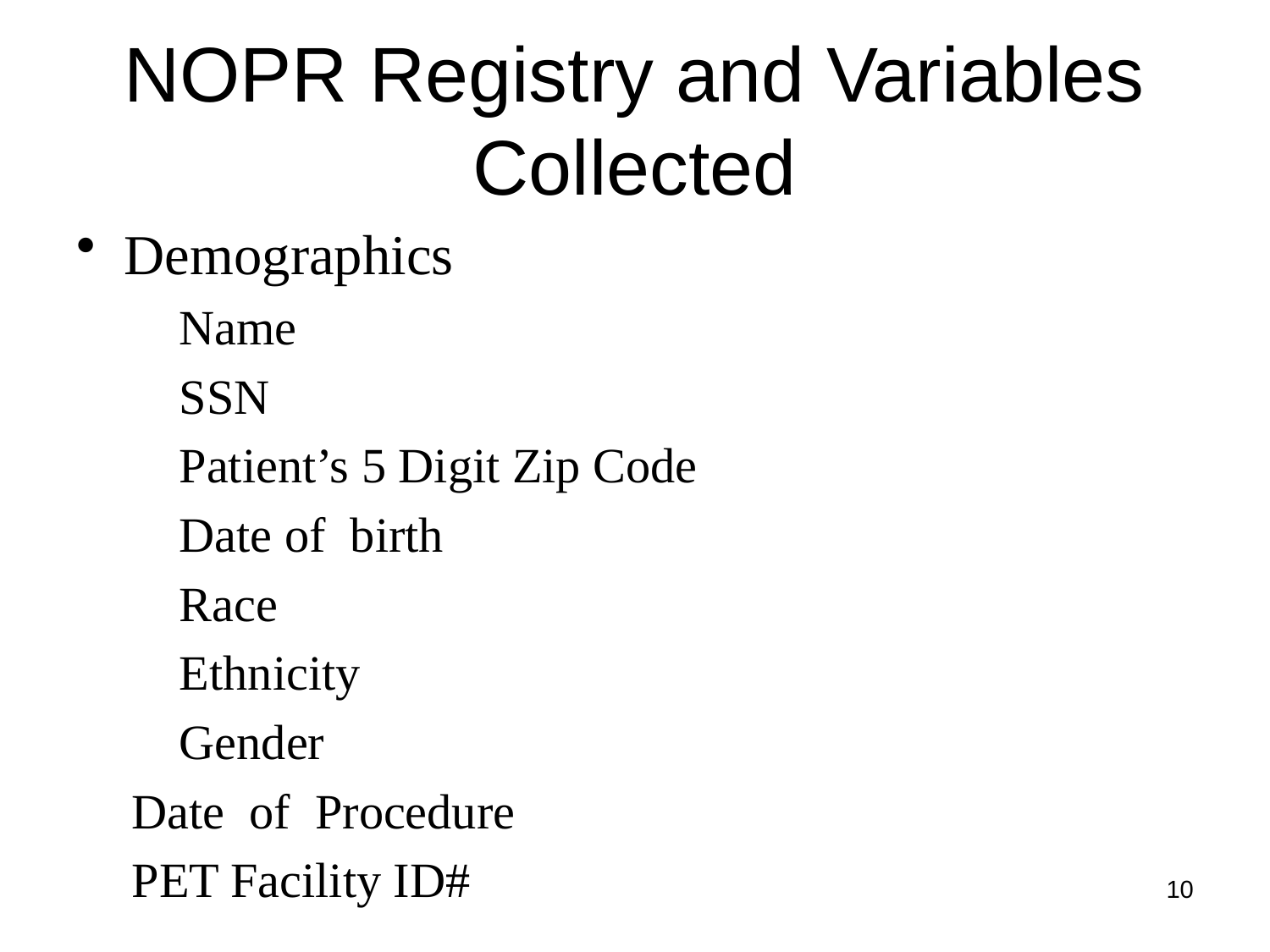

# NOPR Registry and Variables Collected
Demographics
	Name
	SSN
	Patient’s 5 Digit Zip Code
	Date of  birth
	Race
	Ethnicity
	Gender
Date  of  Procedure
PET Facility ID#
10